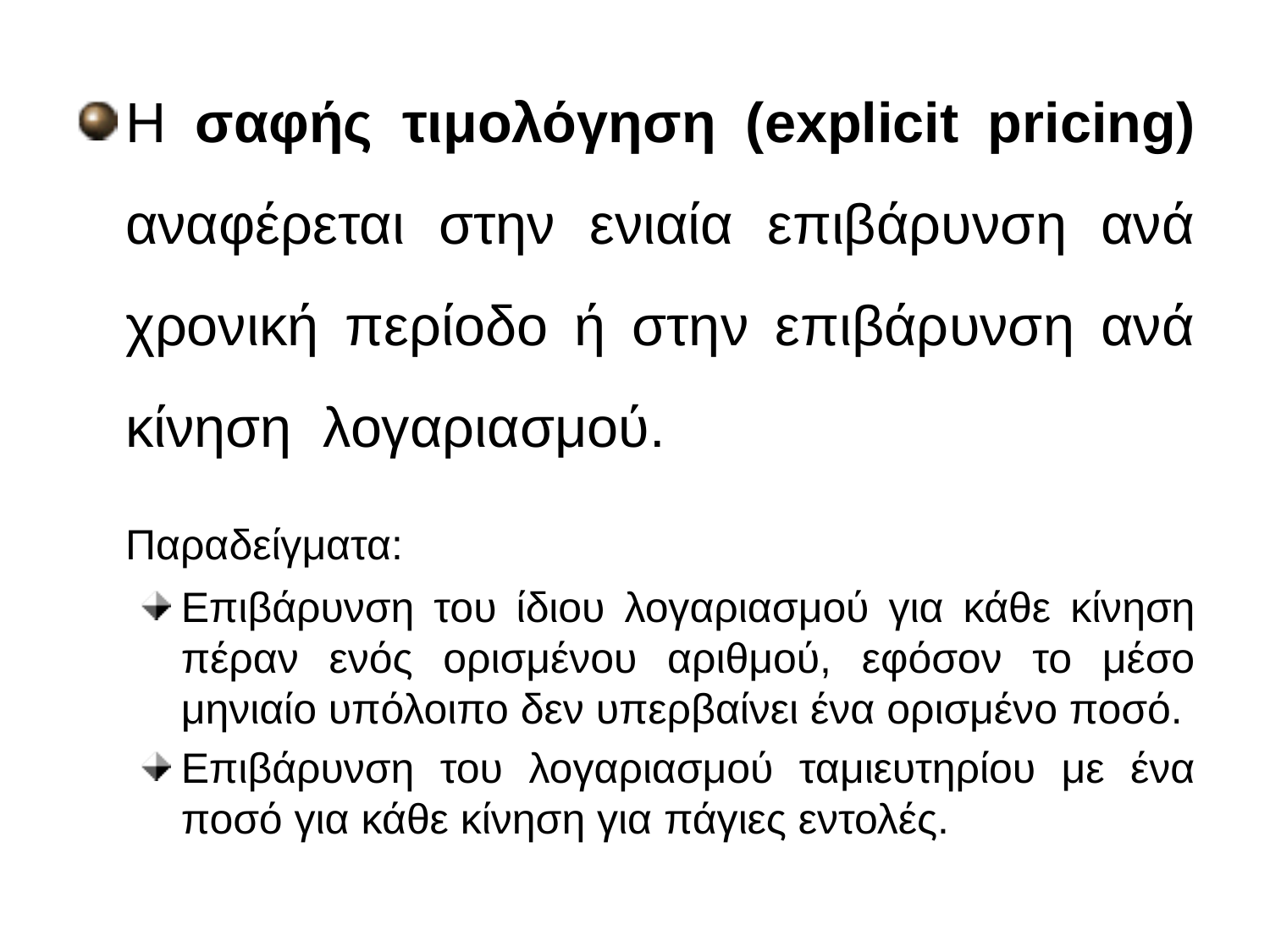

Η σαφής τιμολόγηση (explicit pricing) αναφέρεται στην ενιαία επιβάρυνση ανά χρονική περίοδο ή στην επιβάρυνση ανά κίνηση  λογαριασμού.
	Παραδείγματα:
Επιβάρυνση του ίδιου λογαριασμού για κάθε κίνηση πέραν ενός ορισμένου αριθμού, εφόσον το μέσο μηνιαίο υπόλοιπο δεν υπερβαίνει ένα ορισμένο ποσό.
Επιβάρυνση του λογαριασμού ταμιευτηρίου με ένα ποσό για κάθε κίνηση για πάγιες εντολές.